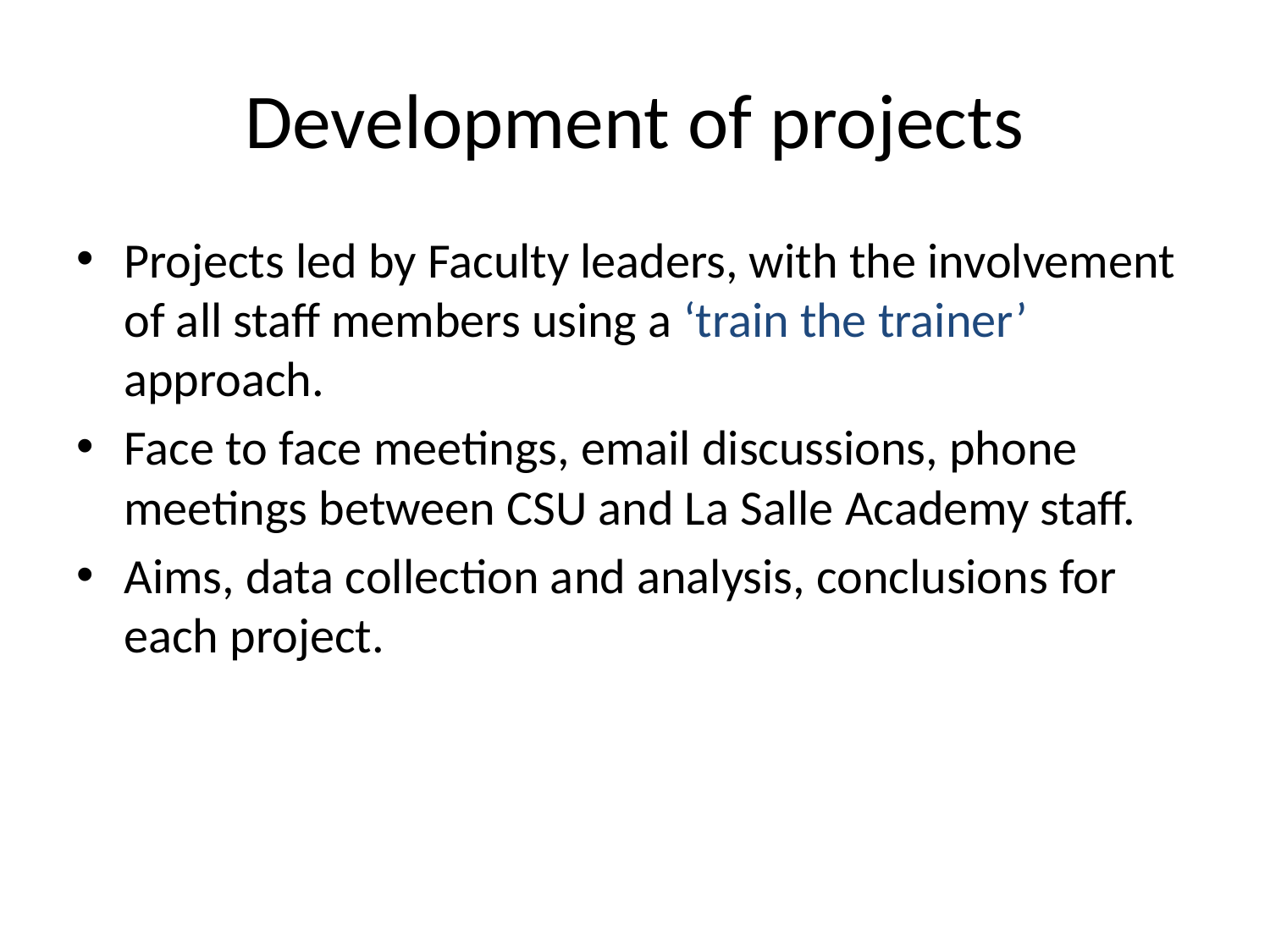

# Development of projects
Projects led by Faculty leaders, with the involvement of all staff members using a ‘train the trainer’ approach.
Face to face meetings, email discussions, phone meetings between CSU and La Salle Academy staff.
Aims, data collection and analysis, conclusions for each project.